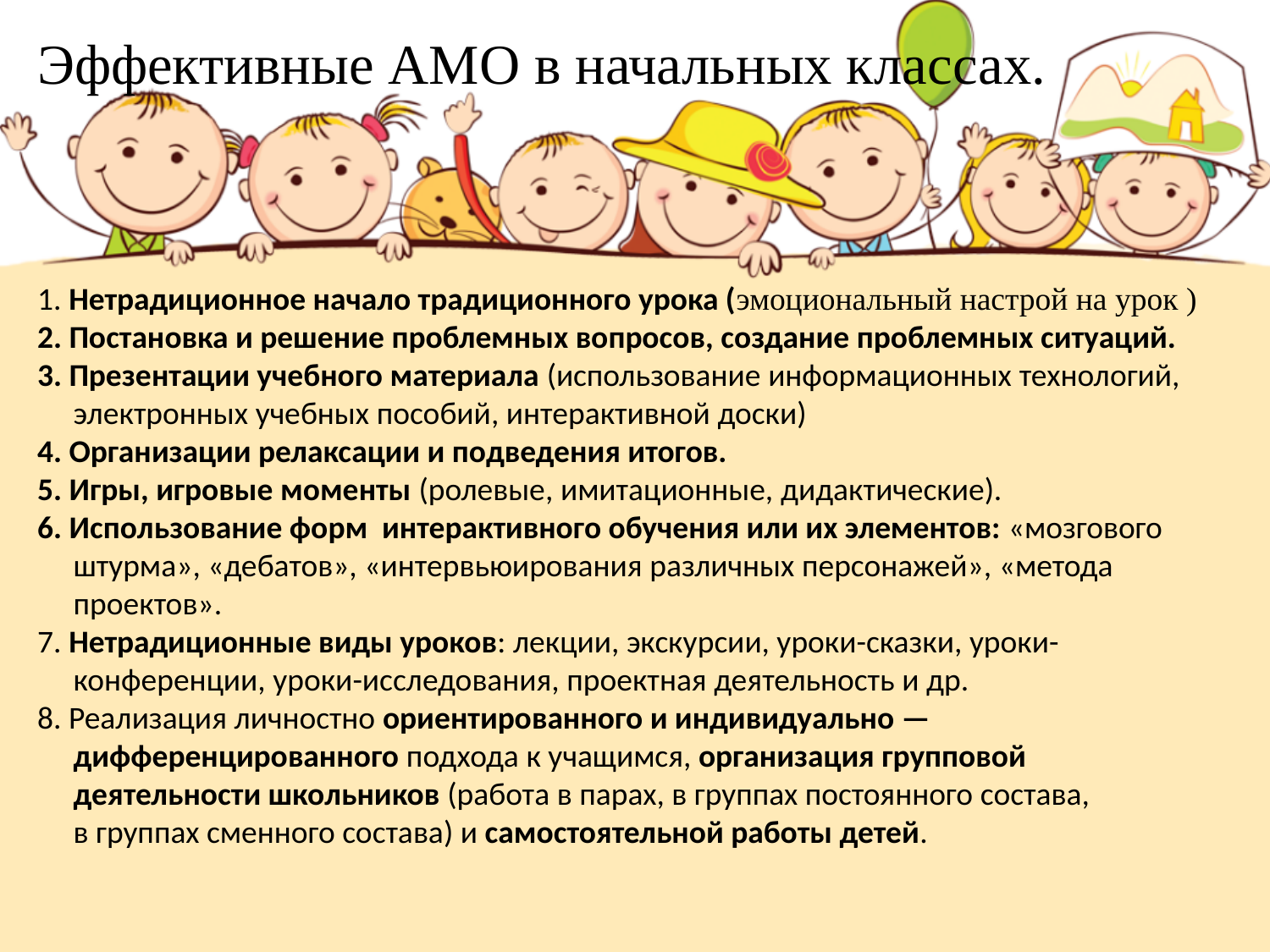

# Эффективные АМО в начальных классах.
1. Нетрадиционное начало традиционного урока (эмоциональный настрой на урок )
2. Постановка и решение проблемных вопросов, создание проблемных ситуаций.
3. Презентации учебного материала (использование информационных технологий,
     электронных учебных пособий, интерактивной доски)
4. Организации релаксации и подведения итогов.
5. Игры, игровые моменты (ролевые, имитационные, дидактические).
6. Использование форм  интерактивного обучения или их элементов: «мозгового
     штурма», «дебатов», «интервьюирования различных персонажей», «метода
     проектов».
7. Нетрадиционные виды уроков: лекции, экскурсии, уроки-сказки, уроки-
     конференции, уроки-исследования, проектная деятельность и др.
8. Реализация личностно ориентированного и индивидуально —
     дифференцированного подхода к учащимся, организация групповой
     деятельности школьников (работа в парах, в группах постоянного состава,
     в группах сменного состава) и самостоятельной работы детей.